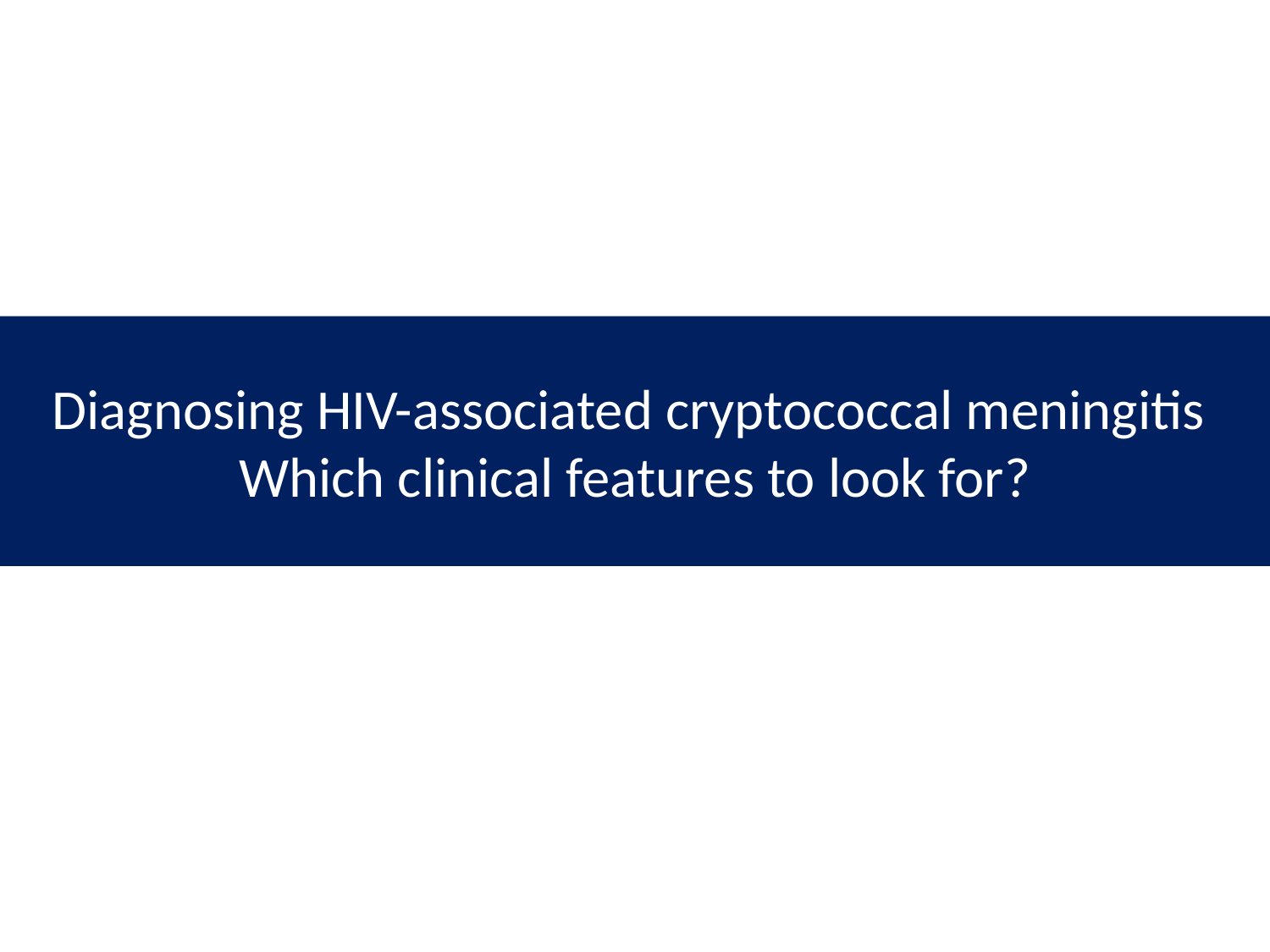

# Diagnosing HIV-associated cryptococcal meningitis Which clinical features to look for?